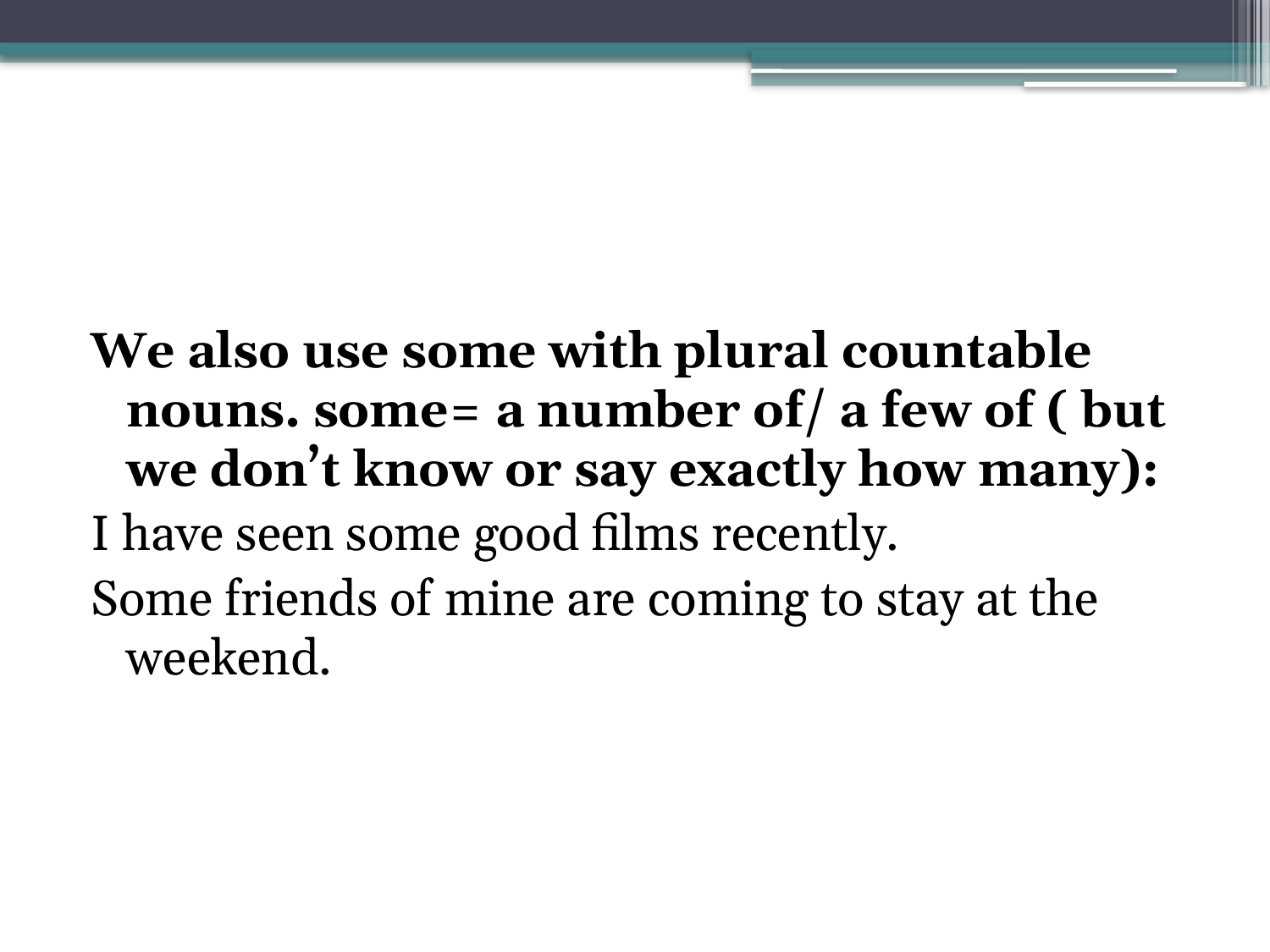

We also use some with plural countable nouns. some= a number of/ a few of ( but we don’t know or say exactly how many):
I have seen some good films recently.
Some friends of mine are coming to stay at the weekend.